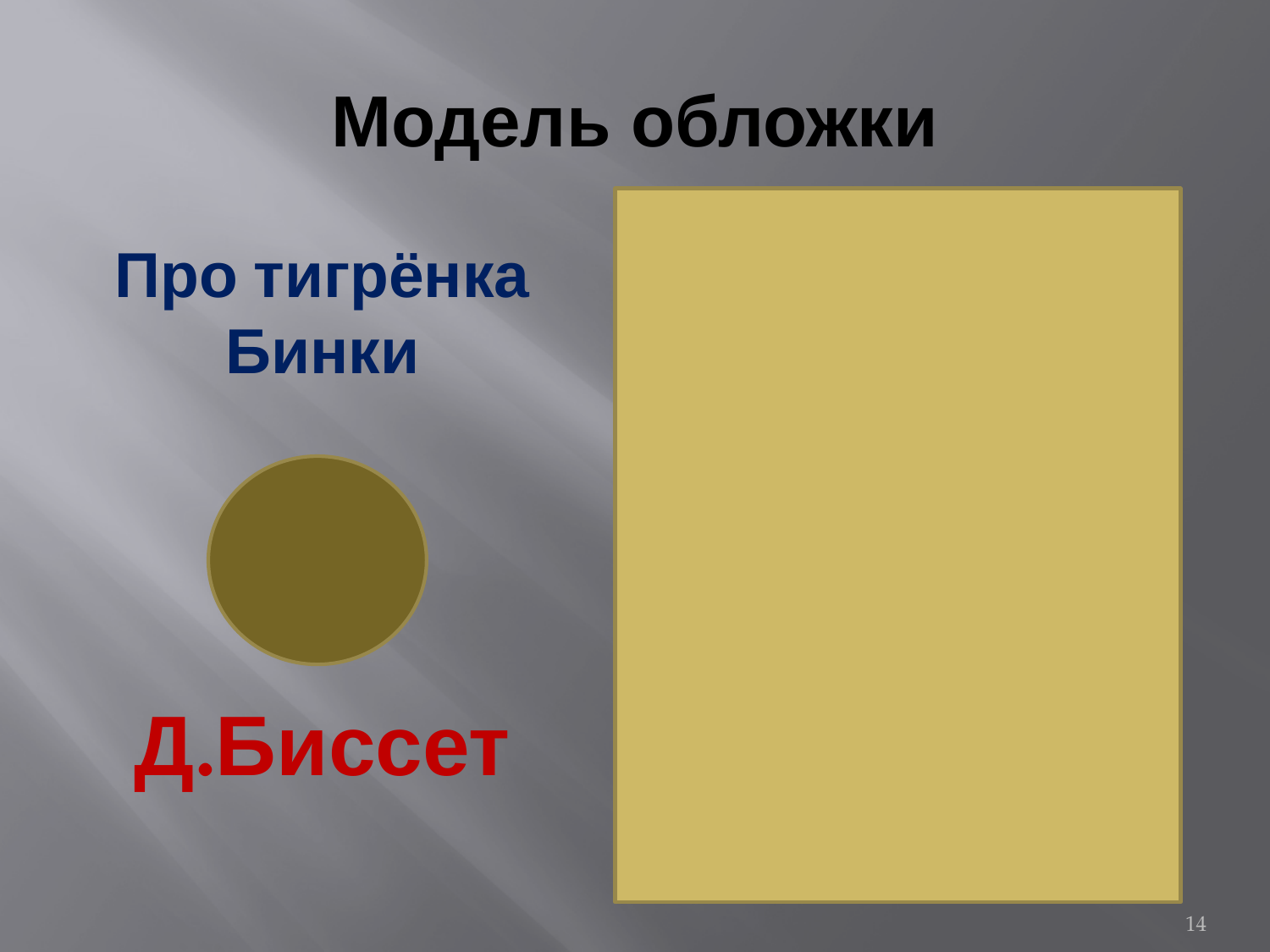

# Модель обложки

Про тигрёнка Бинки

Д.Биссет
14